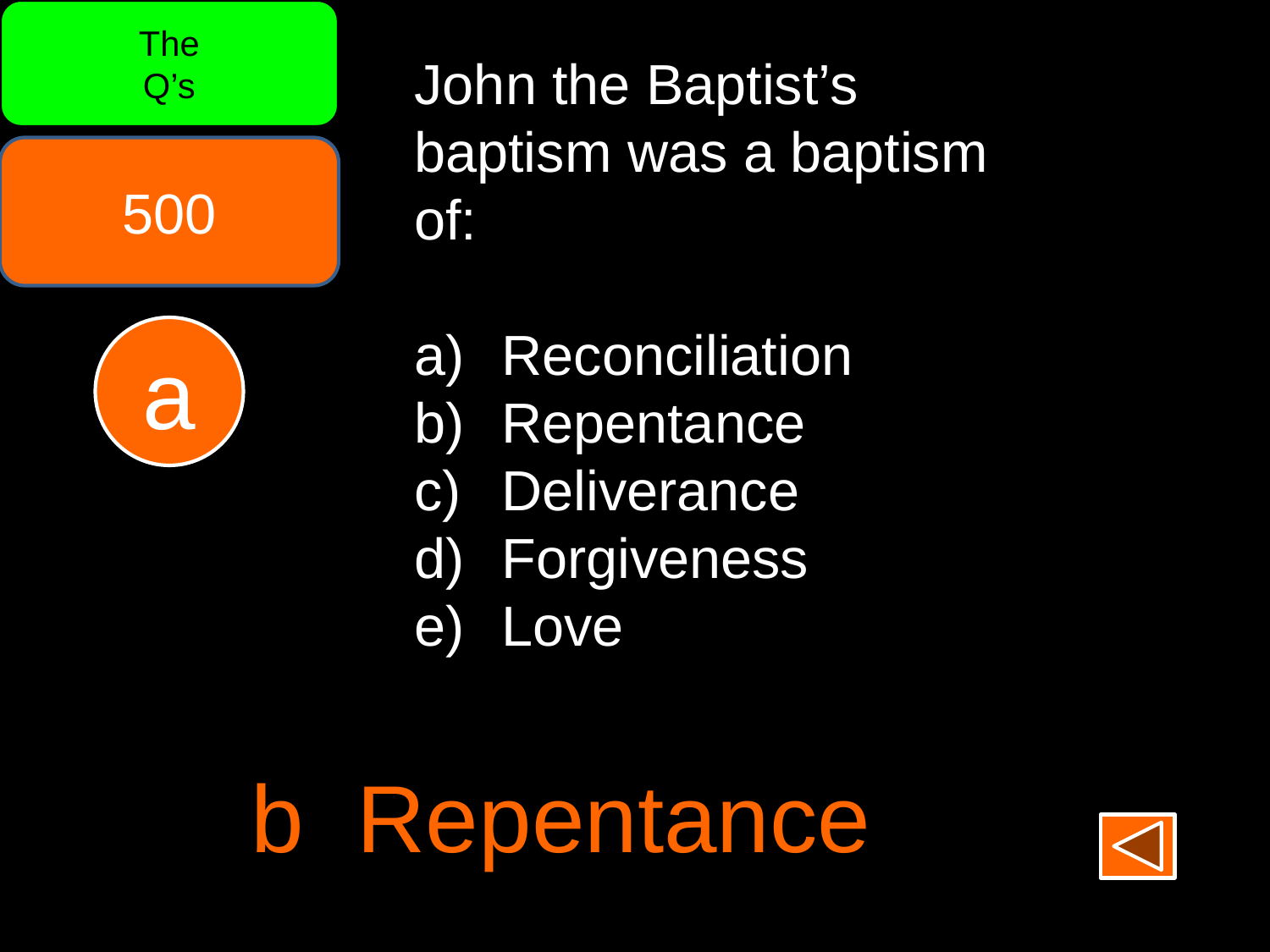

The
Q’s
John the Baptist’s
baptism was a baptism
of:

 Reconciliation
 Repentance
 Deliverance
 Forgiveness
 Love
500
a
b  Repentance